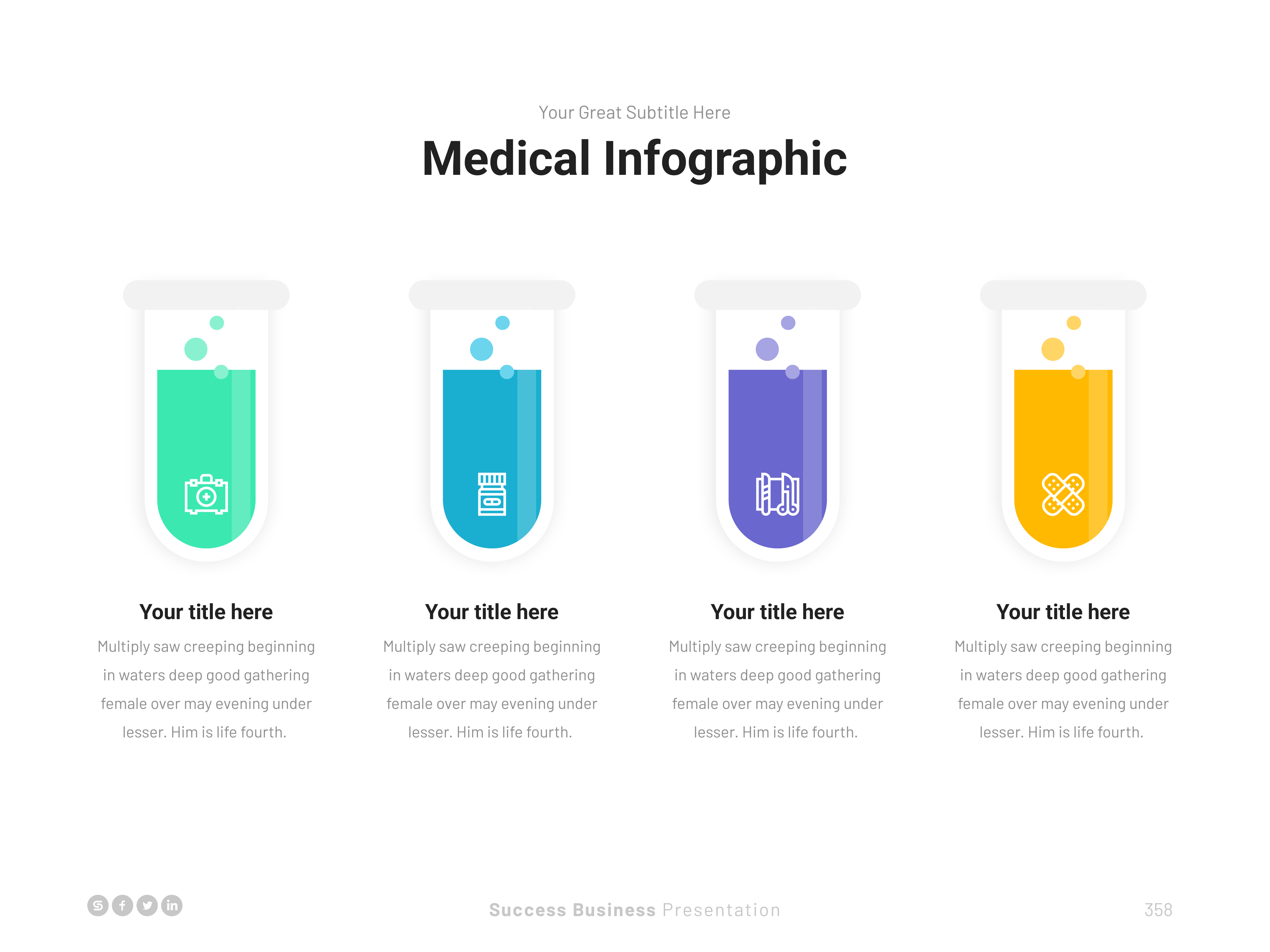

Your Great Subtitle Here
Medical Infographic

Your title here
Multiply saw creeping beginning in waters deep good gathering female over may evening under lesser. Him is life fourth.
Your title here
Multiply saw creeping beginning in waters deep good gathering female over may evening under lesser. Him is life fourth.
Your title here
Multiply saw creeping beginning in waters deep good gathering female over may evening under lesser. Him is life fourth.
Your title here
Multiply saw creeping beginning in waters deep good gathering female over may evening under lesser. Him is life fourth.